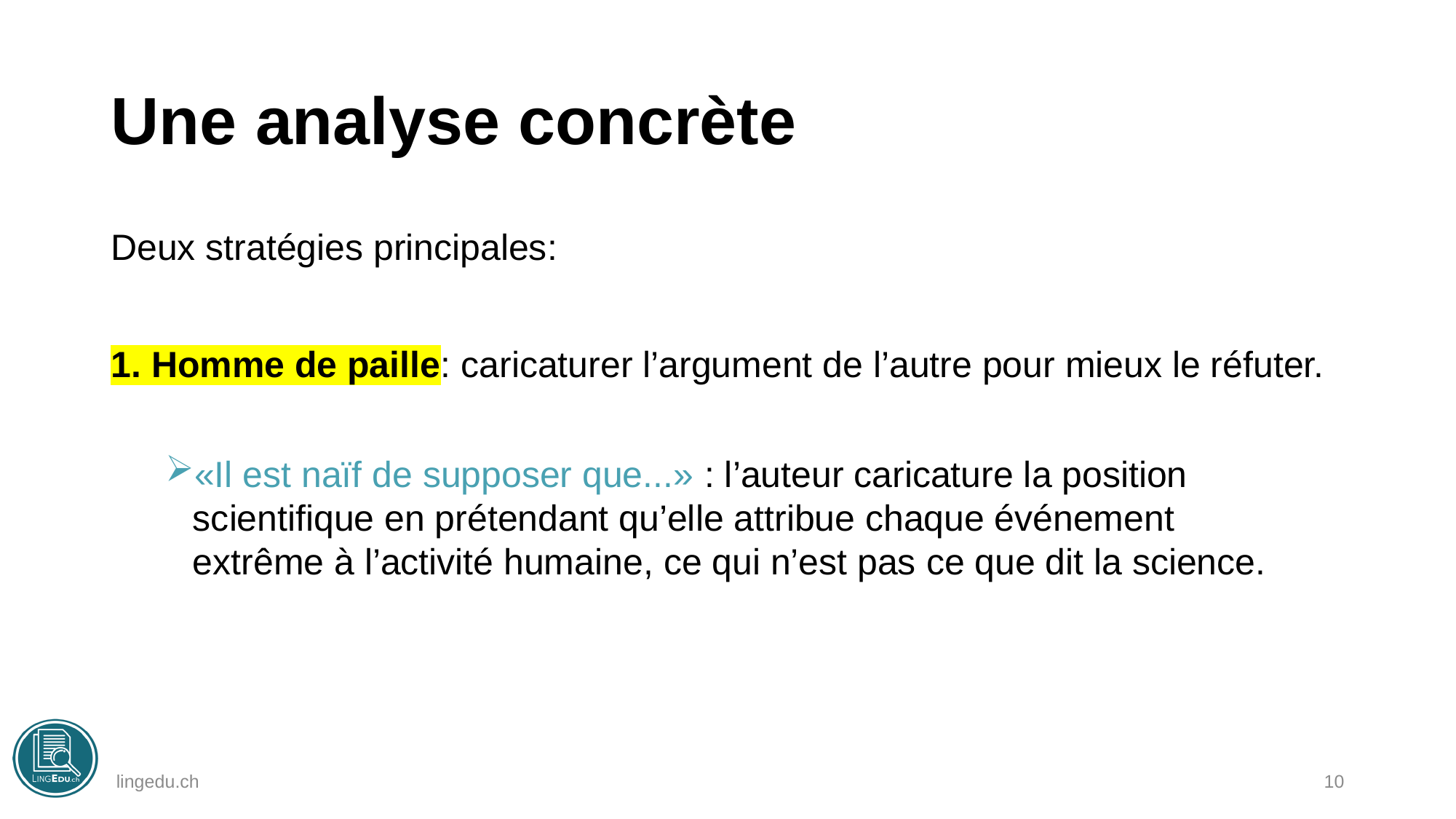

# Une analyse concrète
Deux stratégies principales:

1. Homme de paille: caricaturer l’argument de l’autre pour mieux le réfuter.

«Il est naïf de supposer que...» : l’auteur caricature la position scientifique en prétendant qu’elle attribue chaque événement extrême à l’activité humaine, ce qui n’est pas ce que dit la science.

lingedu.ch
10